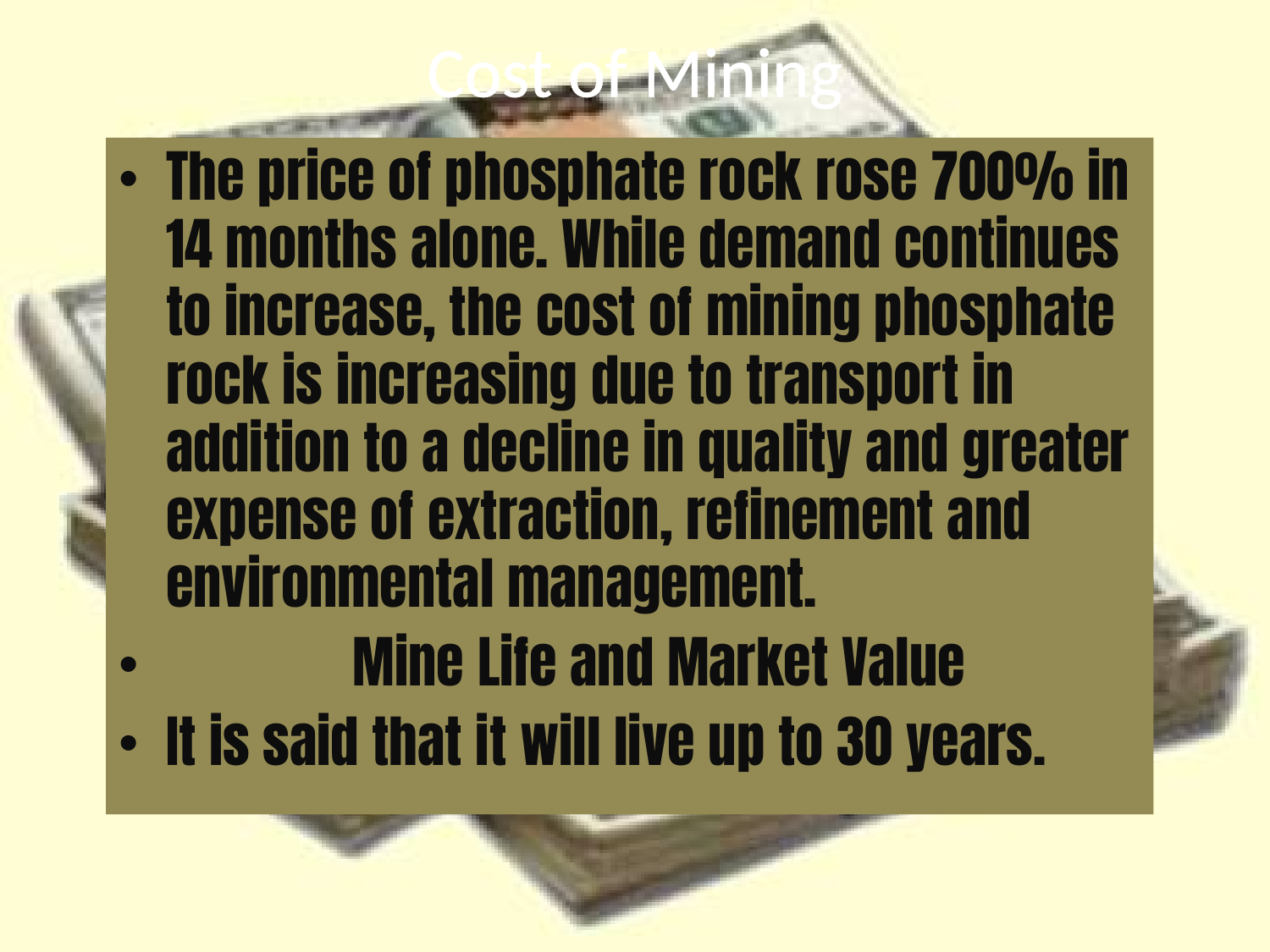

# Cost of Mining
The price of phosphate rock rose 700% in 14 months alone. While demand continues to increase, the cost of mining phosphate rock is increasing due to transport in addition to a decline in quality and greater expense of extraction, refinement and environmental management.
              Mine Life and Market Value
It is said that it will live up to 30 years.